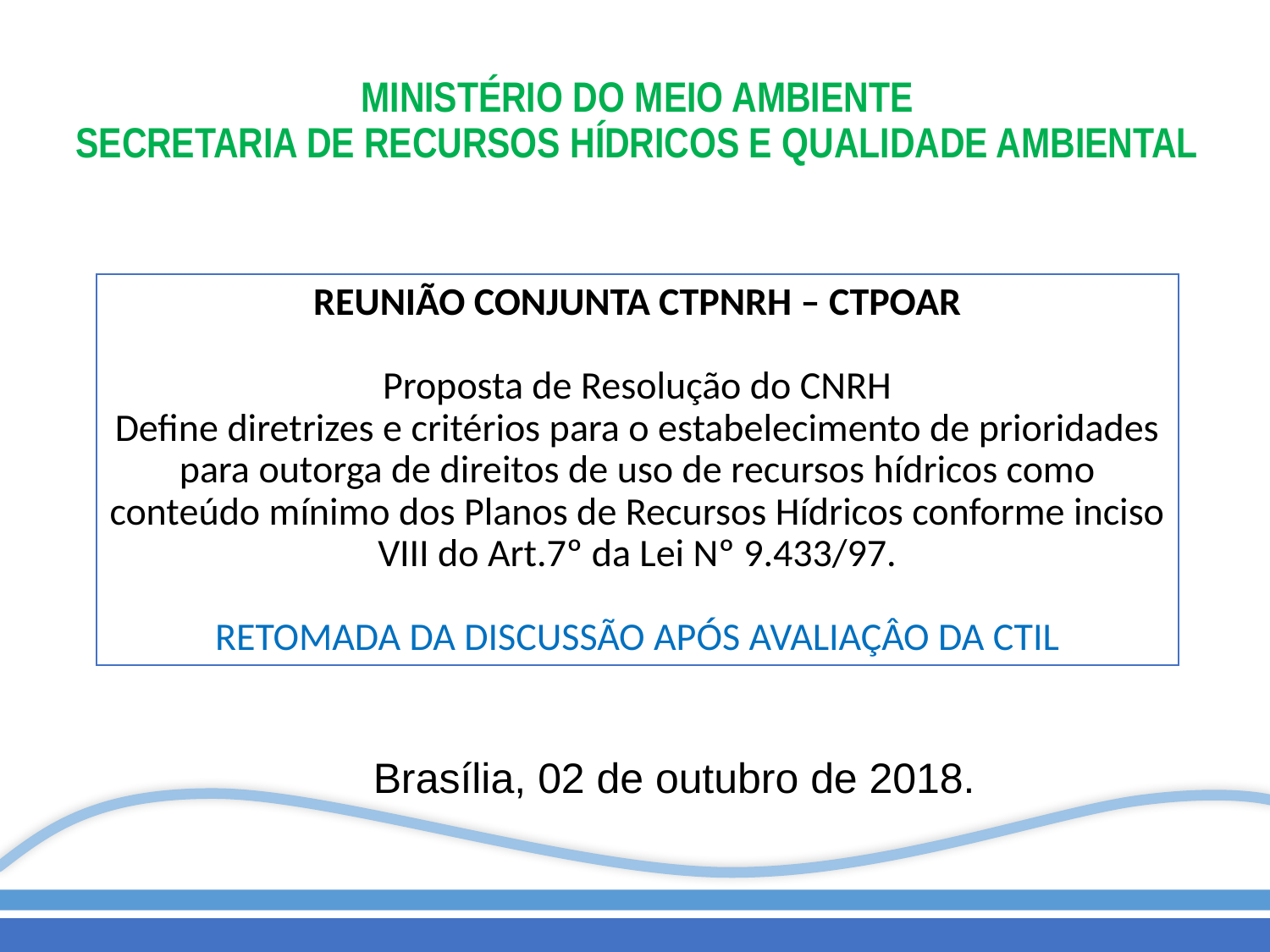

MINISTÉRIO DO MEIO AMBIENTE
SECRETARIA DE RECURSOS HÍDRICOS E QUALIDADE AMBIENTAL

# REUNIÃO CONJUNTA CTPNRH – CTPOAR Proposta de Resolução do CNRH Define diretrizes e critérios para o estabelecimento de prioridades para outorga de direitos de uso de recursos hídricos como conteúdo mínimo dos Planos de Recursos Hídricos conforme inciso VIII do Art.7º da Lei Nº 9.433/97. RETOMADA DA DISCUSSÃO APÓS AVALIAÇÂO DA CTIL
Brasília, 02 de outubro de 2018.